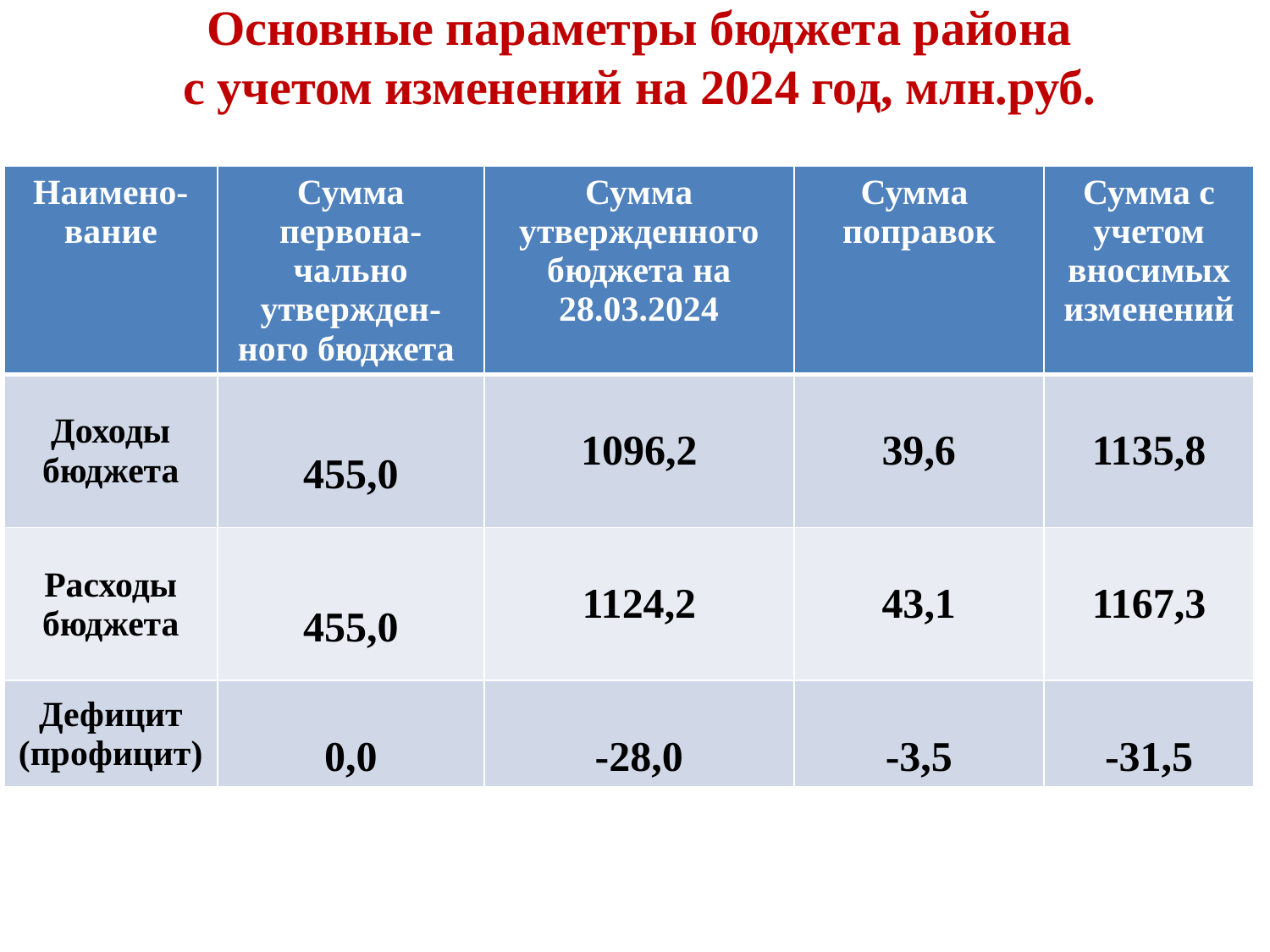

# Основные параметры бюджета района с учетом изменений на 2024 год, млн.руб.
| Наимено-вание | Сумма первона-чально утвержден-ного бюджета | Сумма утвержденного бюджета на 28.03.2024 | Сумма поправок | Сумма с учетом вносимых изменений |
| --- | --- | --- | --- | --- |
| Доходы бюджета | 455,0 | 1096,2 | 39,6 | 1135,8 |
| Расходы бюджета | 455,0 | 1124,2 | 43,1 | 1167,3 |
| Дефицит (профицит) | 0,0 | -28,0 | -3,5 | -31,5 |